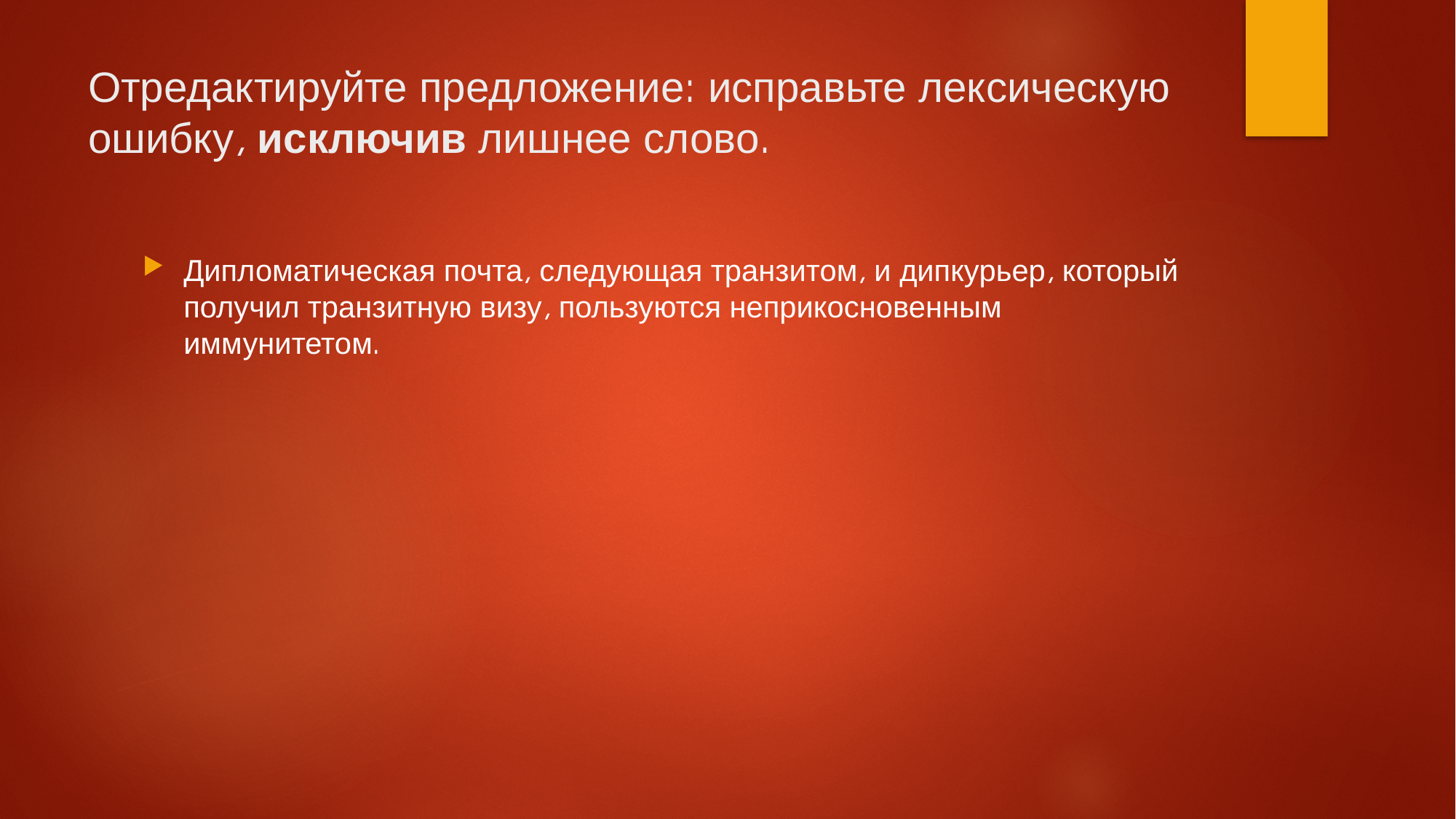

# Отредактируйте предложение: исправьте лексическую ошибку, исключив лишнее слово.
Дипломатическая почта, следующая транзитом, и дипкурьер, который получил транзитную визу, пользуются неприкосновенным иммунитетом.